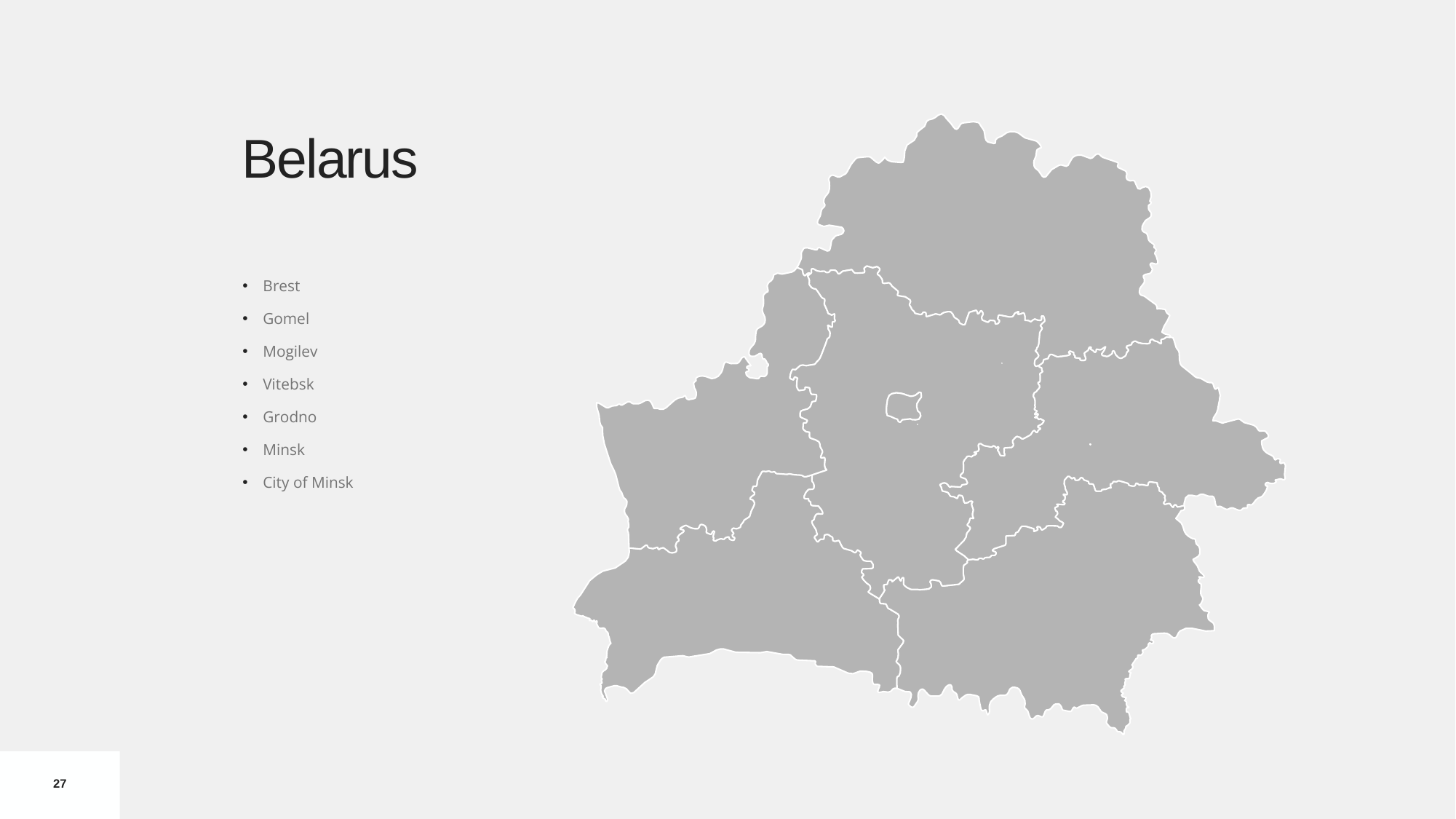

# Belarus

Brest
Gomel
Mogilev
Vitebsk
Grodno
Minsk
City of Minsk